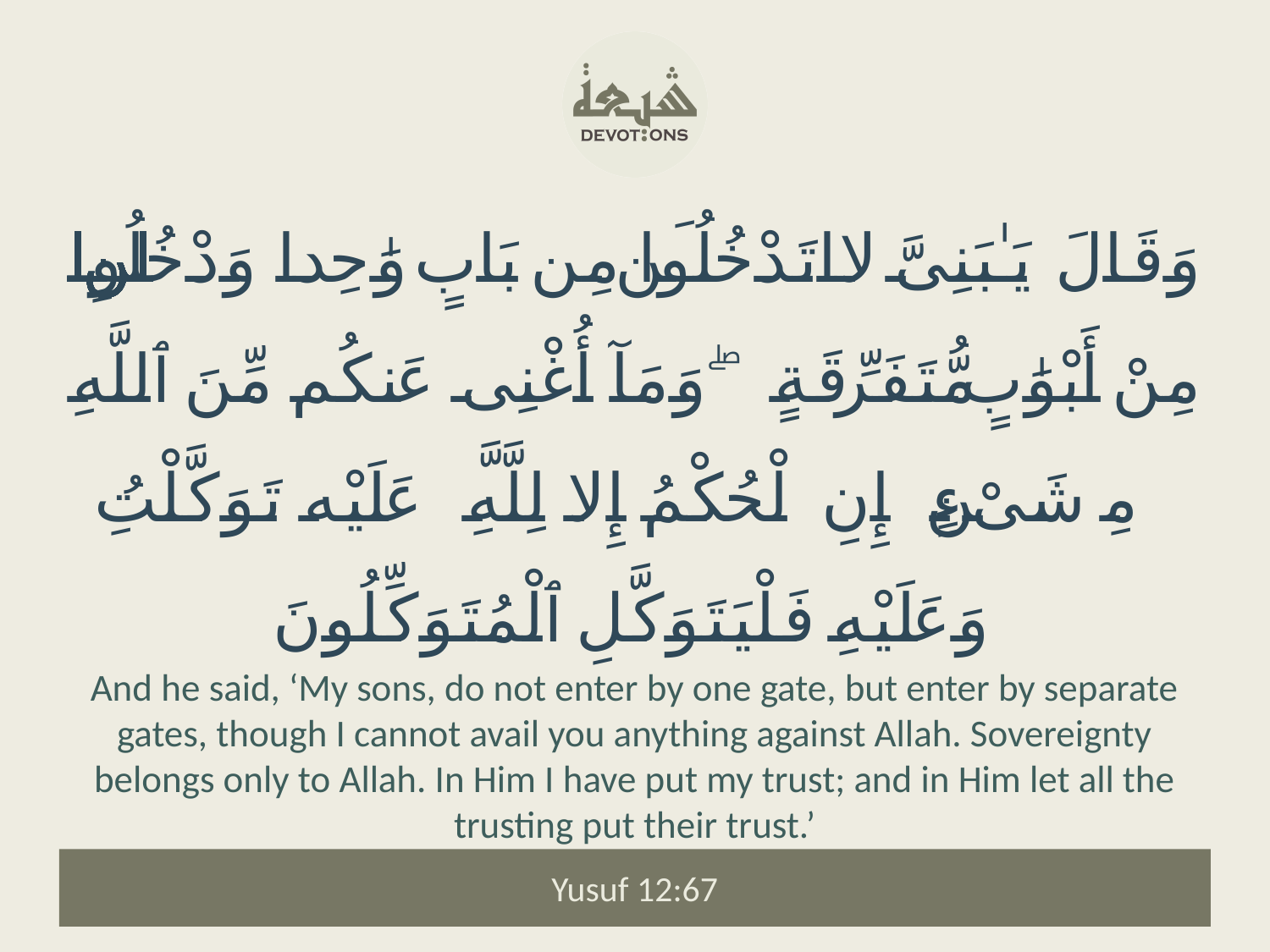

وَقَالَ يَـٰبَنِىَّ لَا تَدْخُلُوا۟ مِنۢ بَابٍ وَٰحِدٍ وَٱدْخُلُوا۟ مِنْ أَبْوَٰبٍ مُّتَفَرِّقَةٍ ۖ وَمَآ أُغْنِى عَنكُم مِّنَ ٱللَّهِ مِن شَىْءٍ ۖ إِنِ ٱلْحُكْمُ إِلَّا لِلَّهِ ۖ عَلَيْهِ تَوَكَّلْتُ ۖ وَعَلَيْهِ فَلْيَتَوَكَّلِ ٱلْمُتَوَكِّلُونَ
And he said, ‘My sons, do not enter by one gate, but enter by separate gates, though I cannot avail you anything against Allah. Sovereignty belongs only to Allah. In Him I have put my trust; and in Him let all the trusting put their trust.’
Yusuf 12:67